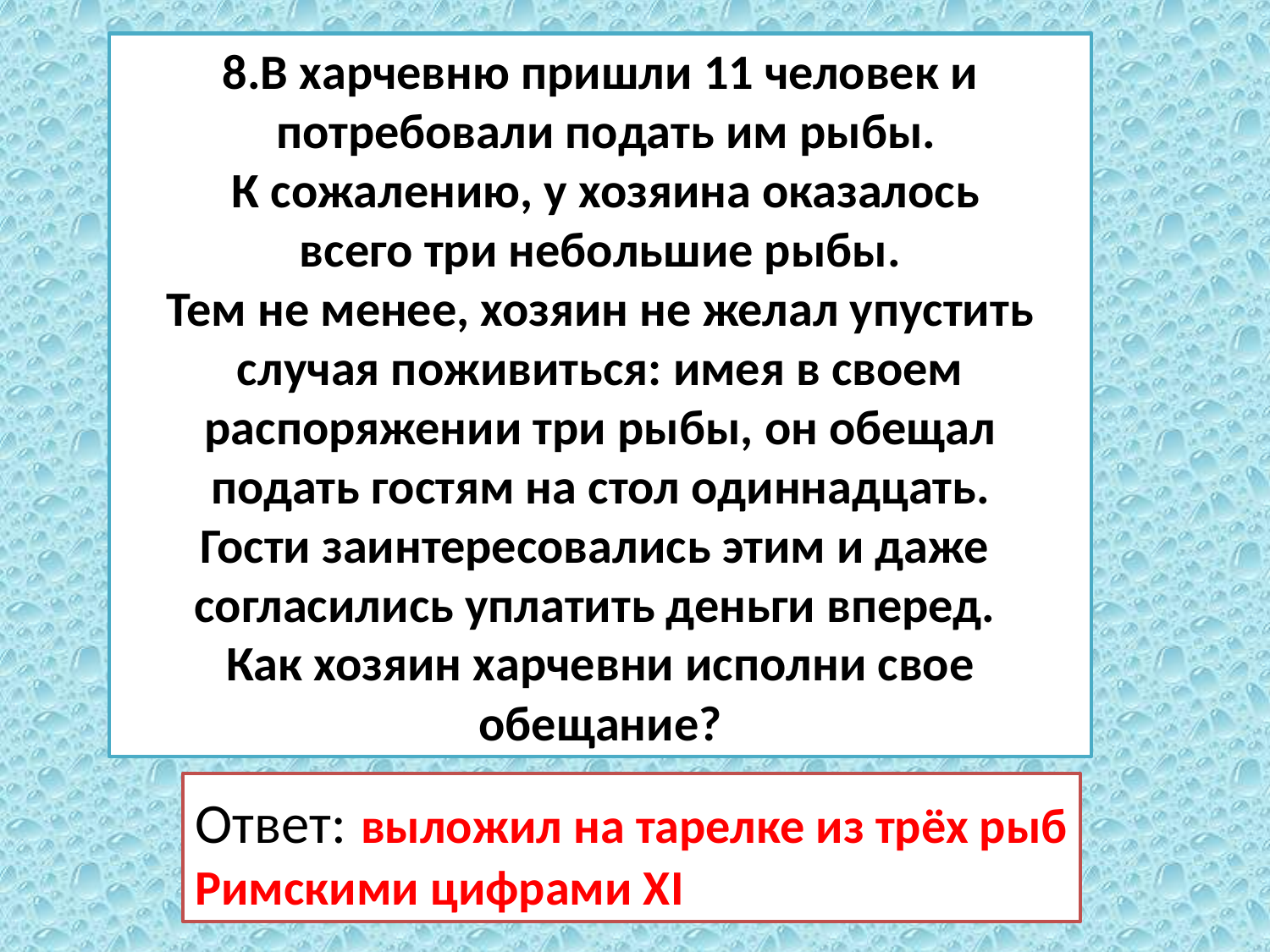

8.В харчевню пришли 11 человек и
 потребовали подать им рыбы.
 К сожалению, у хозяина оказалось
 всего три небольшие рыбы.
Тем не менее, хозяин не желал упустить
 случая поживиться: имея в своем
распоряжении три рыбы, он обещал
 подать гостям на стол одиннадцать.
Гости заинтересовались этим и даже
согласились уплатить деньги вперед.
Как хозяин харчевни исполни свое обещание?
Ответ: выложил на тарелке из трёх рыб
Римскими цифрами ХI